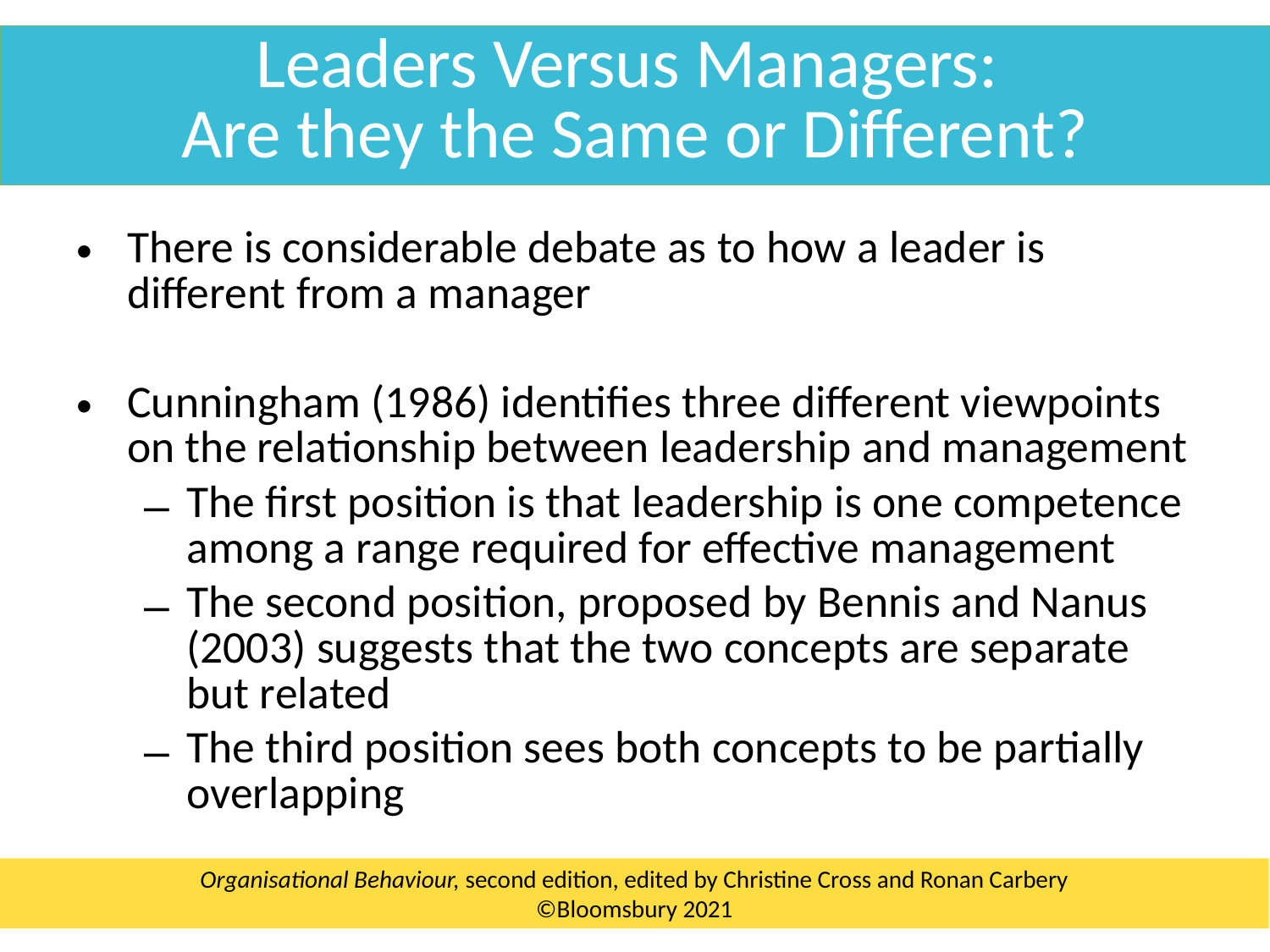

Leaders Versus Managers:
Are they the Same or Different?
There is considerable debate as to how a leader is different from a manager

Cunningham (1986) identifies three different viewpoints on the relationship between leadership and management
The first position is that leadership is one competence among a range required for effective management
The second position, proposed by Bennis and Nanus (2003) suggests that the two concepts are separate but related
The third position sees both concepts to be partially overlapping